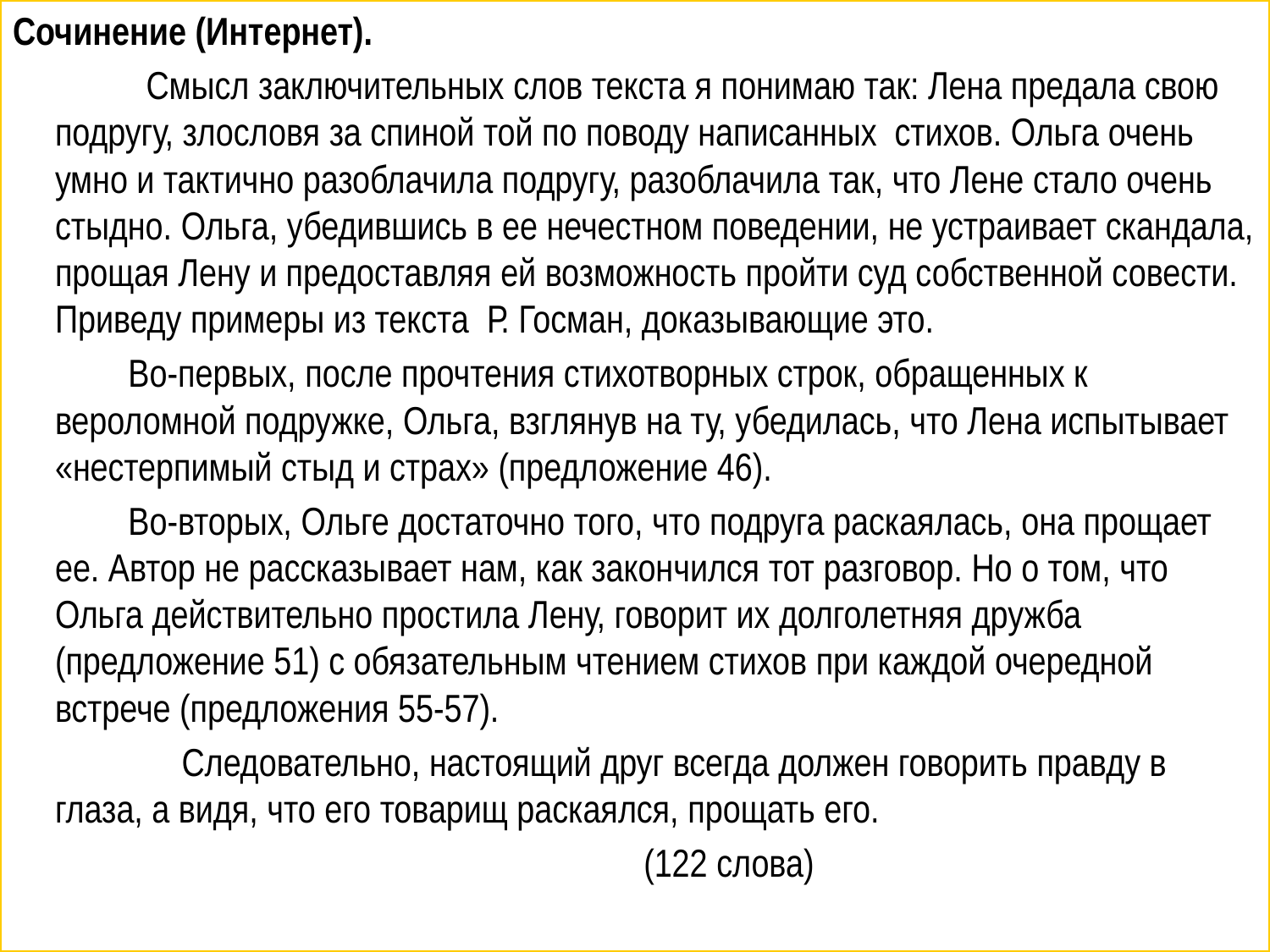

Сочинение (Интернет).
               Смысл заключительных слов текста я понимаю так: Лена предала свою подругу, злословя за спиной той по поводу написанных  стихов. Ольга очень умно и тактично разоблачила подругу, разоблачила так, что Лене стало очень стыдно. Ольга, убедившись в ее нечестном поведении, не устраивает скандала, прощая Лену и предоставляя ей возможность пройти суд собственной совести. Приведу примеры из текста  Р. Госман, доказывающие это.
             Во-первых, после прочтения стихотворных строк, обращенных к вероломной подружке, Ольга, взглянув на ту, убедилась, что Лена испытывает «нестерпимый стыд и страх» (предложение 46).
             Во-вторых, Ольге достаточно того, что подруга раскаялась, она прощает ее. Автор не рассказывает нам, как закончился тот разговор. Но о том, что Ольга действительно простила Лену, говорит их долголетняя дружба (предложение 51) с обязательным чтением стихов при каждой очередной встрече (предложения 55-57).
                   Следовательно, настоящий друг всегда должен говорить правду в глаза, а видя, что его товарищ раскаялся, прощать его.
                                                                       (122 слова)